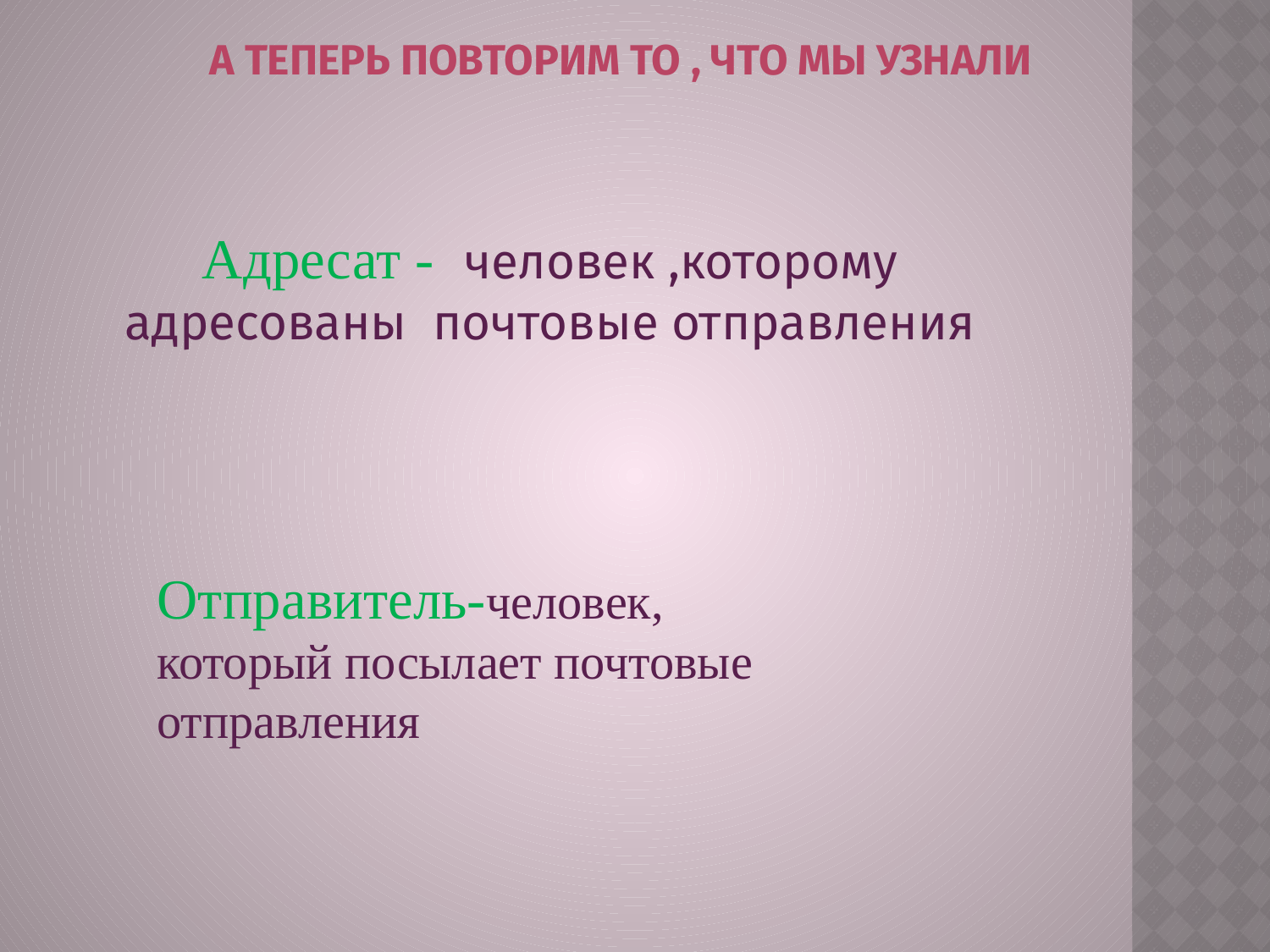

А теперь повторим то , что мы узнали
Адресат -  человек ,которому адресованы  почтовые отправления
Отправитель-человек, который посылает почтовые отправления